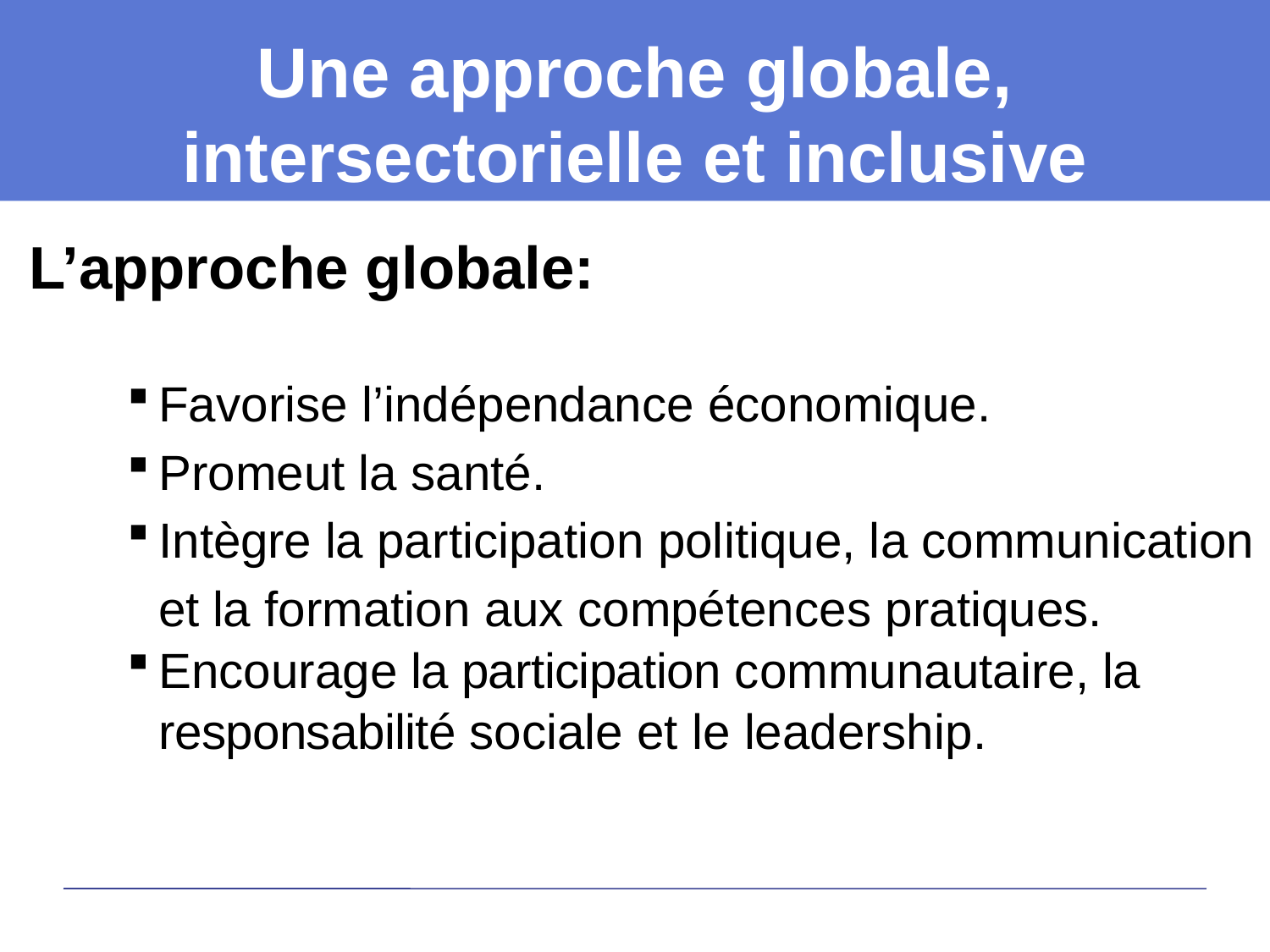

Une approche globale, intersectorielle et inclusive

  L’approche globale:

Favorise l’indépendance économique.
Promeut la santé.
Intègre la participation politique, la communication et la formation aux compétences pratiques.
Encourage la participation communautaire, la responsabilité sociale et le leadership.